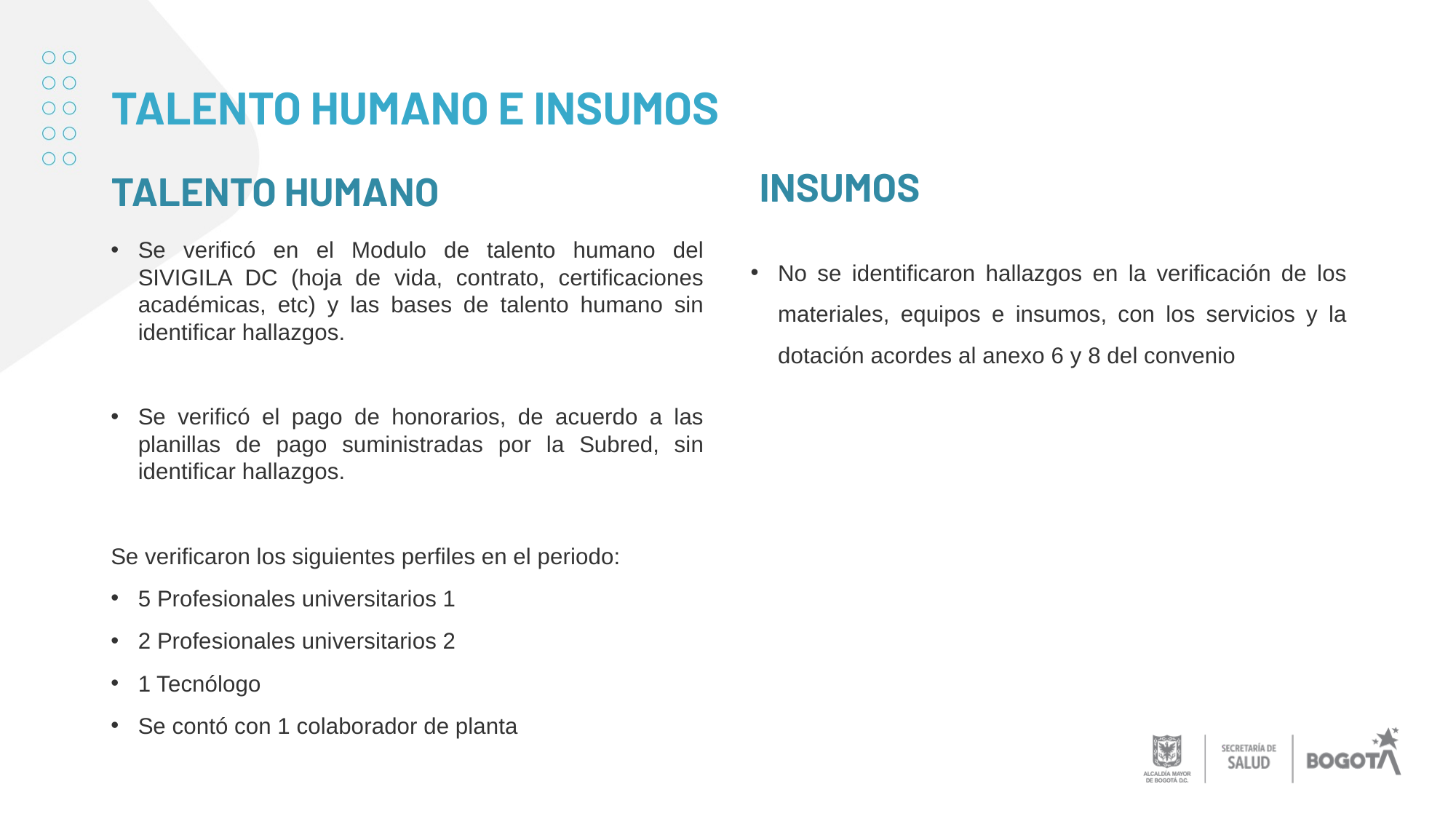

# TALENTO HUMANO E INSUMOS
INSUMOS
TALENTO HUMANO
Se verificó en el Modulo de talento humano del SIVIGILA DC (hoja de vida, contrato, certificaciones académicas, etc) y las bases de talento humano sin identificar hallazgos.

Se verificó el pago de honorarios, de acuerdo a las planillas de pago suministradas por la Subred, sin identificar hallazgos.

Se verificaron los siguientes perfiles en el periodo:
5 Profesionales universitarios 1
2 Profesionales universitarios 2
1 Tecnólogo
Se contó con 1 colaborador de planta

No se identificaron hallazgos en la verificación de los materiales, equipos e insumos, con los servicios y la dotación acordes al anexo 6 y 8 del convenio